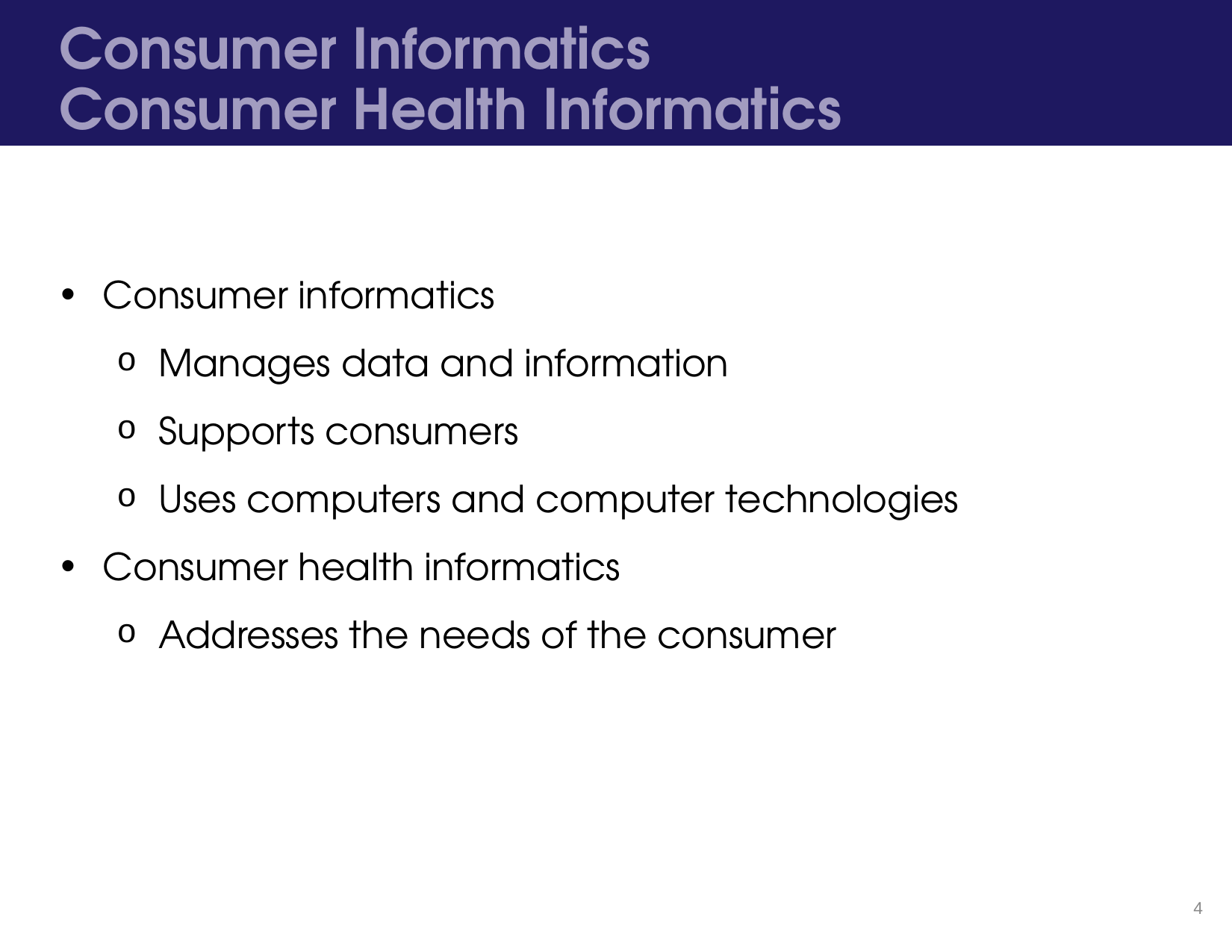

# Consumer Informatics Consumer Health Informatics
Consumer informatics
Manages data and information
Supports consumers
Uses computers and computer technologies
Consumer health informatics
Addresses the needs of the consumer
4